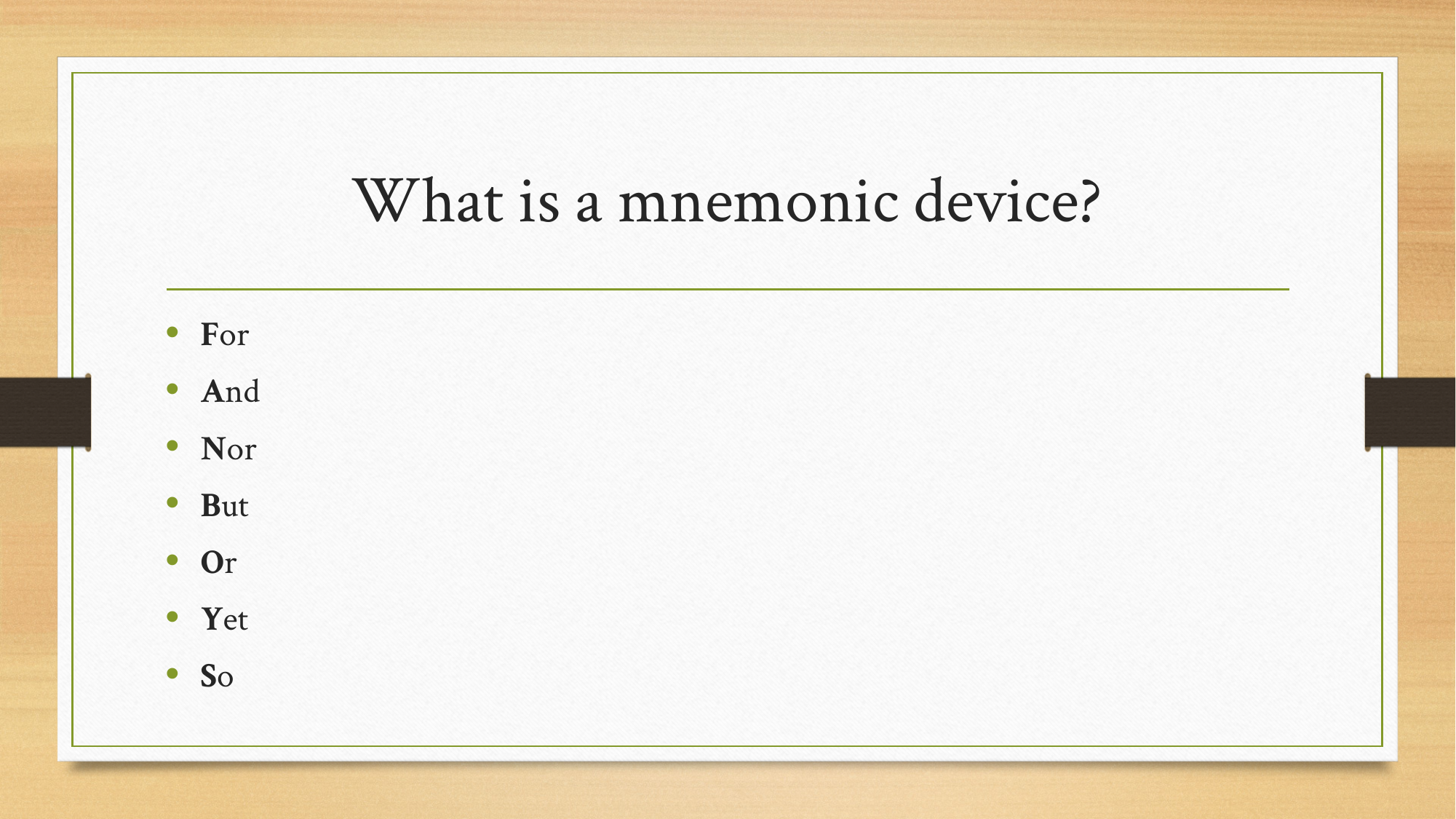

# What is a mnemonic device?
For
And
Nor
But
Or
Yet
So